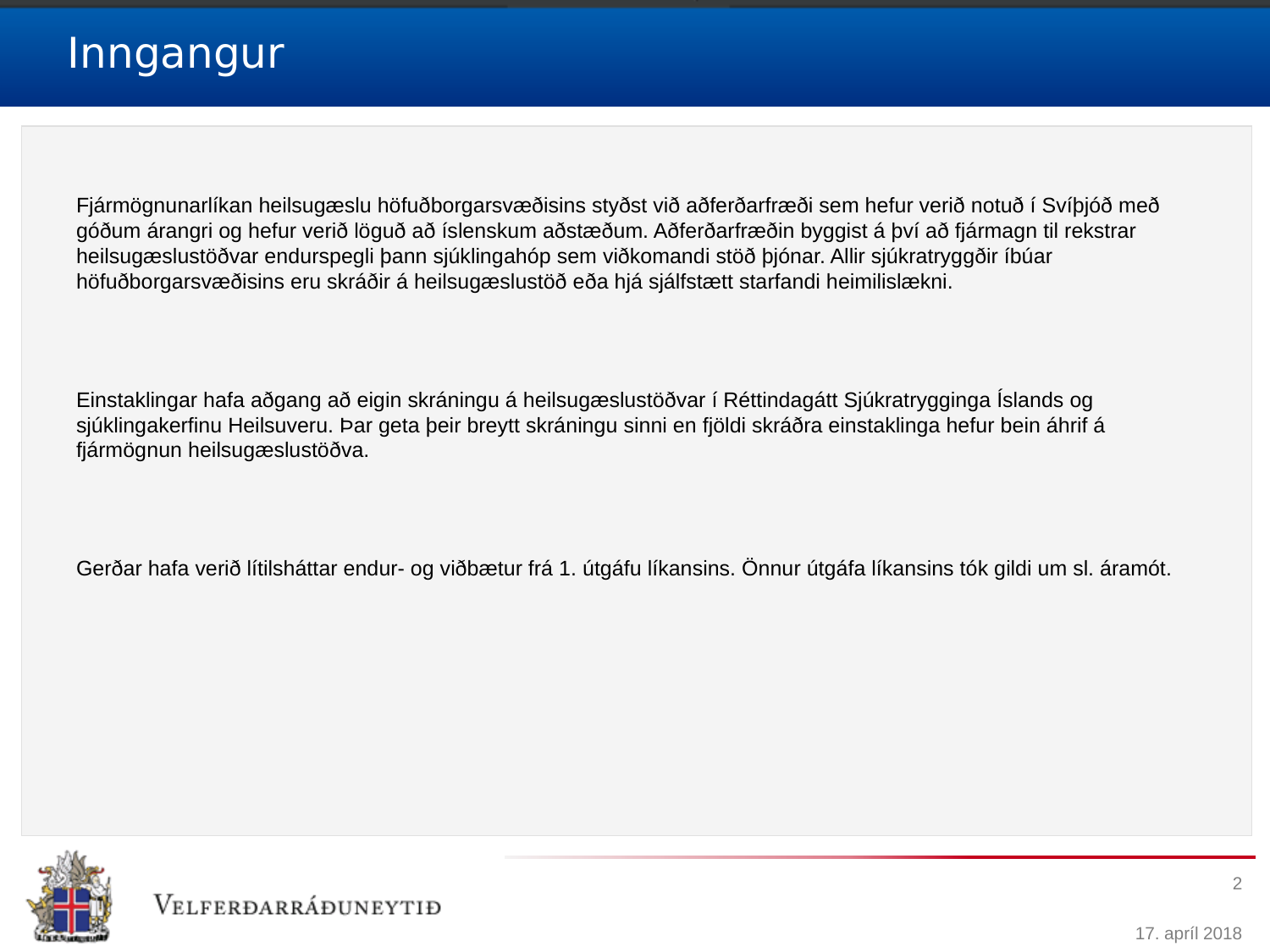

# Inngangur

Fjármögnunarlíkan heilsugæslu höfuðborgarsvæðisins styðst við aðferðarfræði sem hefur verið notuð í Svíþjóð með góðum árangri og hefur verið löguð að íslenskum aðstæðum. Aðferðarfræðin byggist á því að fjármagn til rekstrar heilsugæslustöðvar endurspegli þann sjúklingahóp sem viðkomandi stöð þjónar. Allir sjúkratryggðir íbúar höfuðborgarsvæðisins eru skráðir á heilsugæslustöð eða hjá sjálfstætt starfandi heimilislækni.

Einstaklingar hafa aðgang að eigin skráningu á heilsugæslustöðvar í Réttindagátt Sjúkratrygginga Íslands og sjúklingakerfinu Heilsuveru. Þar geta þeir breytt skráningu sinni en fjöldi skráðra einstaklinga hefur bein áhrif á fjármögnun heilsugæslustöðva.

Gerðar hafa verið lítilsháttar endur- og viðbætur frá 1. útgáfu líkansins. Önnur útgáfa líkansins tók gildi um sl. áramót.

2
17. apríl 2018